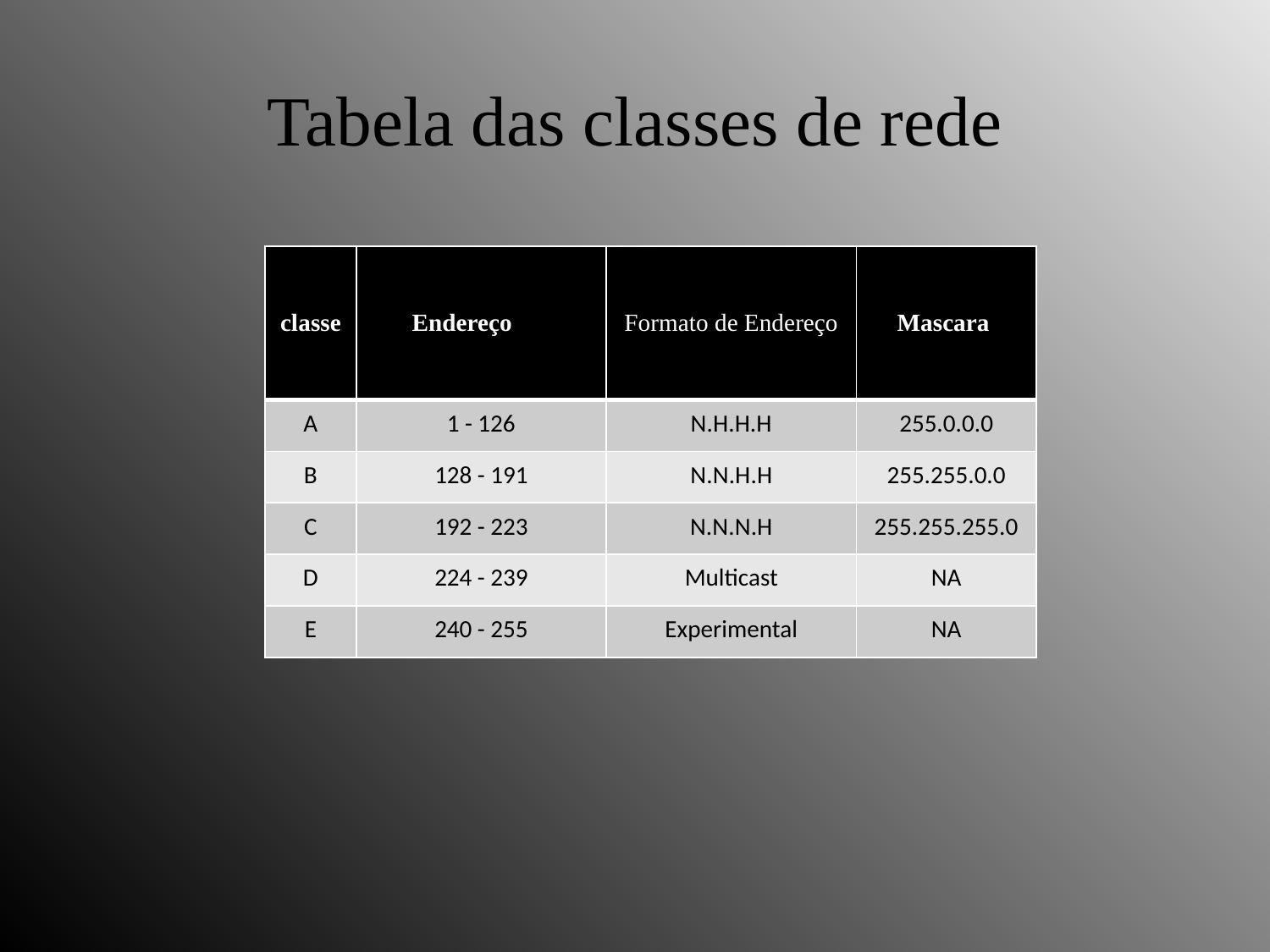

# Tabela das classes de rede
| classe | Endereço | Formato de Endereço | Mascara |
| --- | --- | --- | --- |
| A | 1 - 126 | N.H.H.H | 255.0.0.0 |
| B | 128 - 191 | N.N.H.H | 255.255.0.0 |
| C | 192 - 223 | N.N.N.H | 255.255.255.0 |
| D | 224 - 239 | Multicast | NA |
| E | 240 - 255 | Experimental | NA |